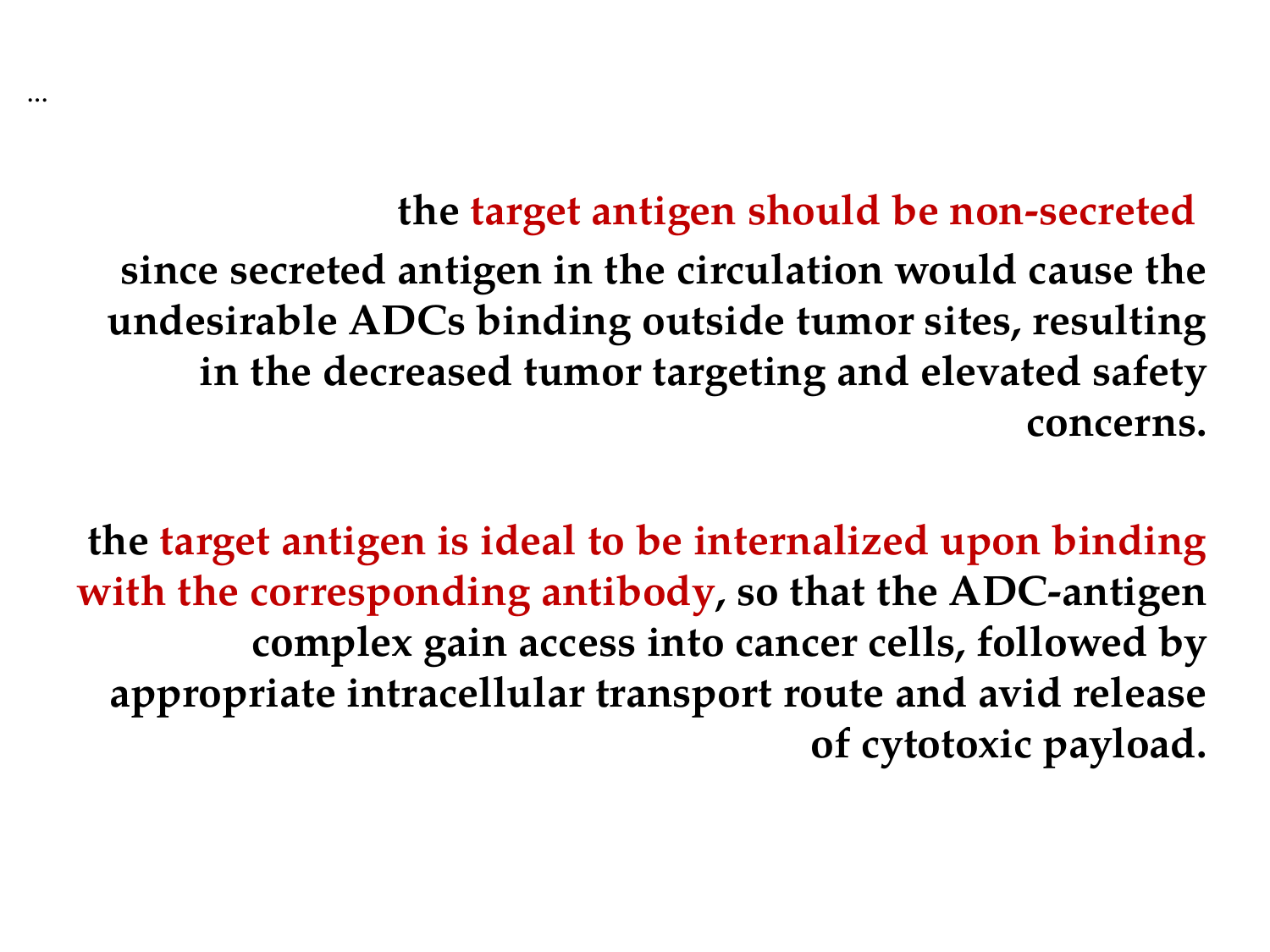

# …
the target antigen should be non-secreted
since secreted antigen in the circulation would cause the undesirable ADCs binding outside tumor sites, resulting in the decreased tumor targeting and elevated safety concerns.

the target antigen is ideal to be internalized upon binding with the corresponding antibody, so that the ADC-antigen complex gain access into cancer cells, followed by appropriate intracellular transport route and avid release of cytotoxic payload.